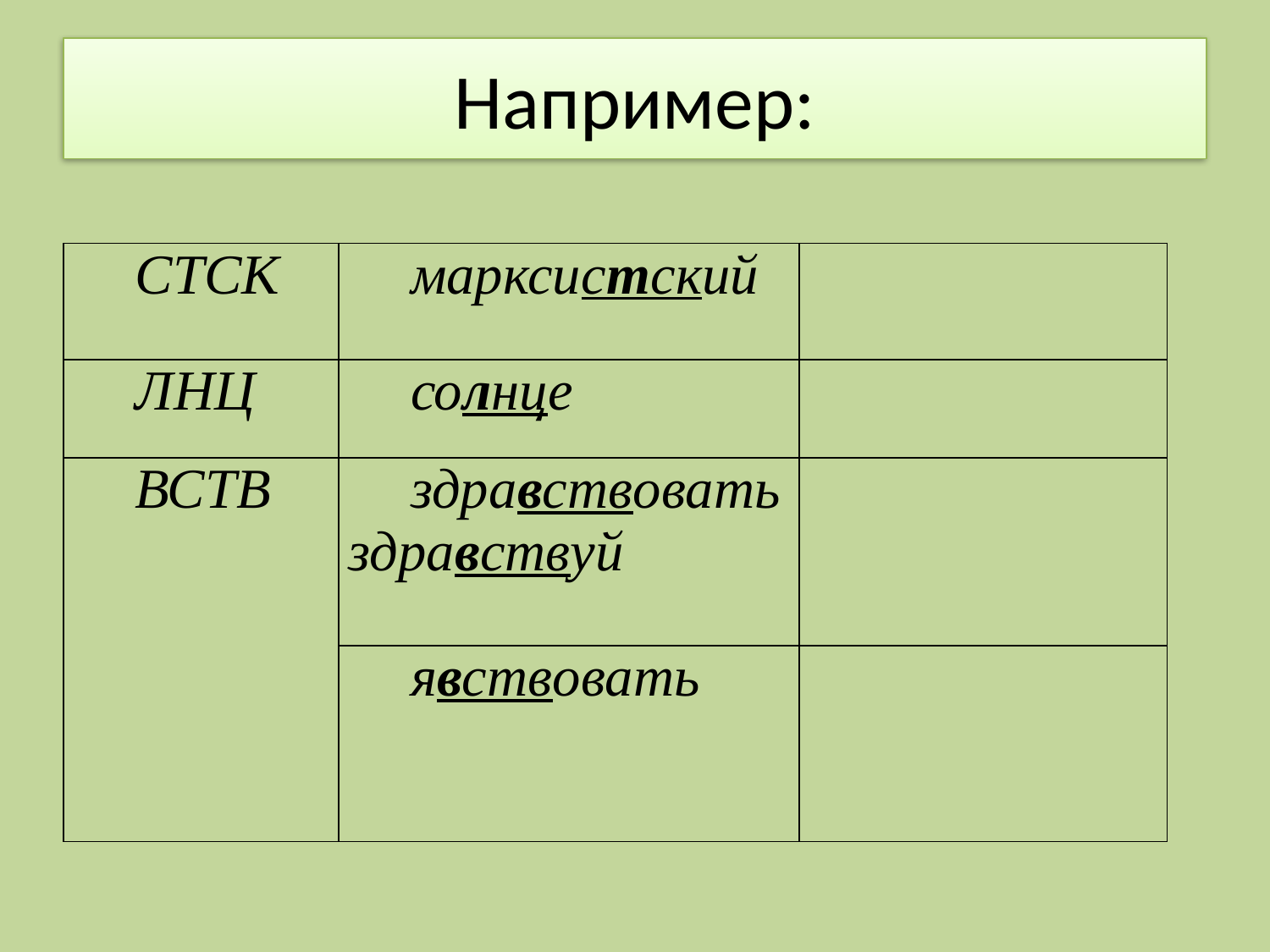

# Например:
| СТСК | марксистский |  |
| --- | --- | --- |
| ЛНЦ | солнце |  |
| ВСТВ | здравствовать здравствуй |  |
|  | явствовать |  |